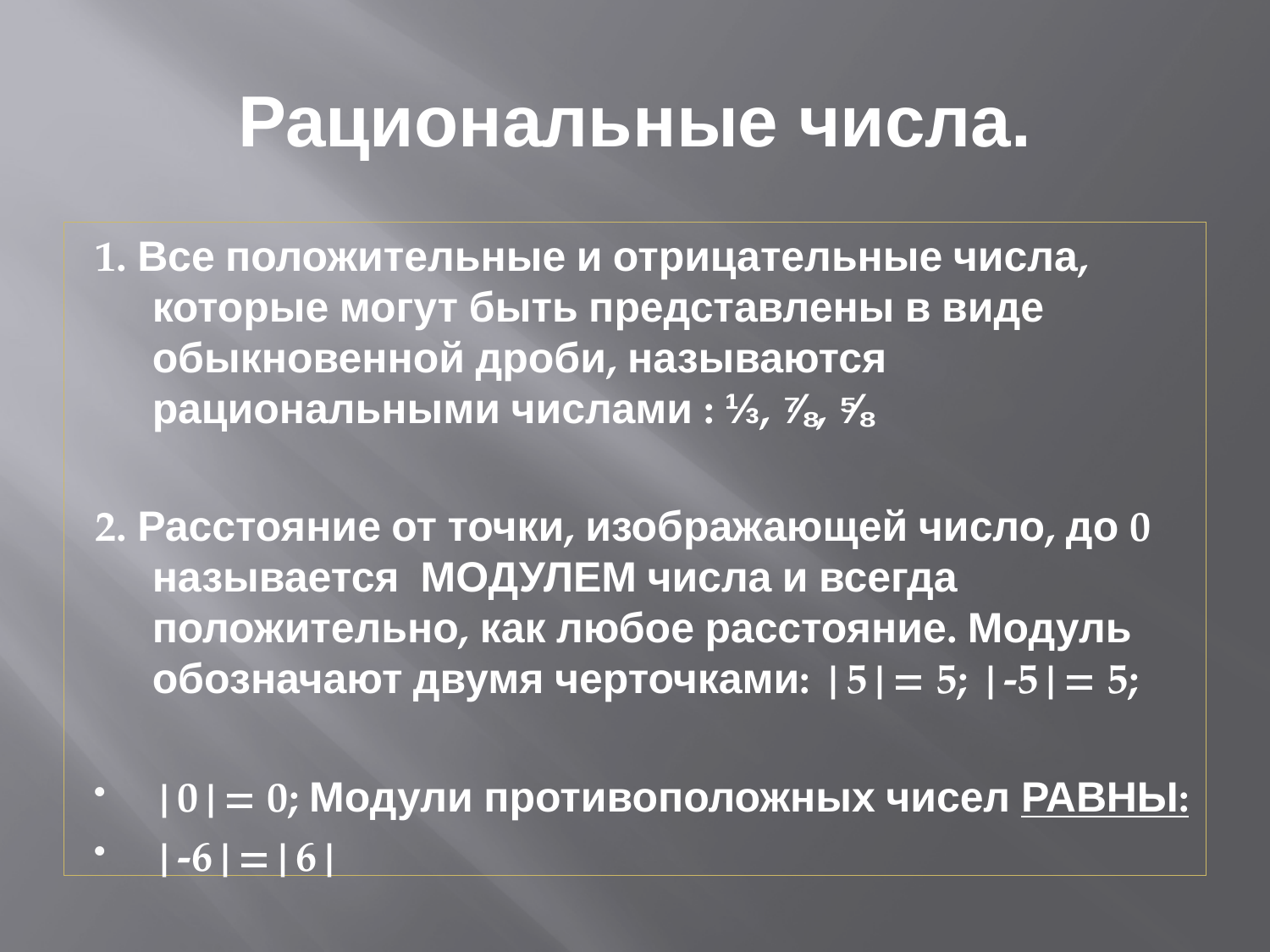

# Рациональные числа.
1. Все положительные и отрицательные числа, которые могут быть представлены в виде обыкновенной дроби, называются рациональными числами : ⅓, ⅞, ⅝

2. Расстояние от точки, изображающей число, до 0 называется  МОДУЛЕМ числа и всегда положительно, как любое расстояние. Модуль обозначают двумя черточками: │5│= 5; │-5│= 5;

│0│= 0; Модули противоположных чисел РАВНЫ:
│-6│=│6│